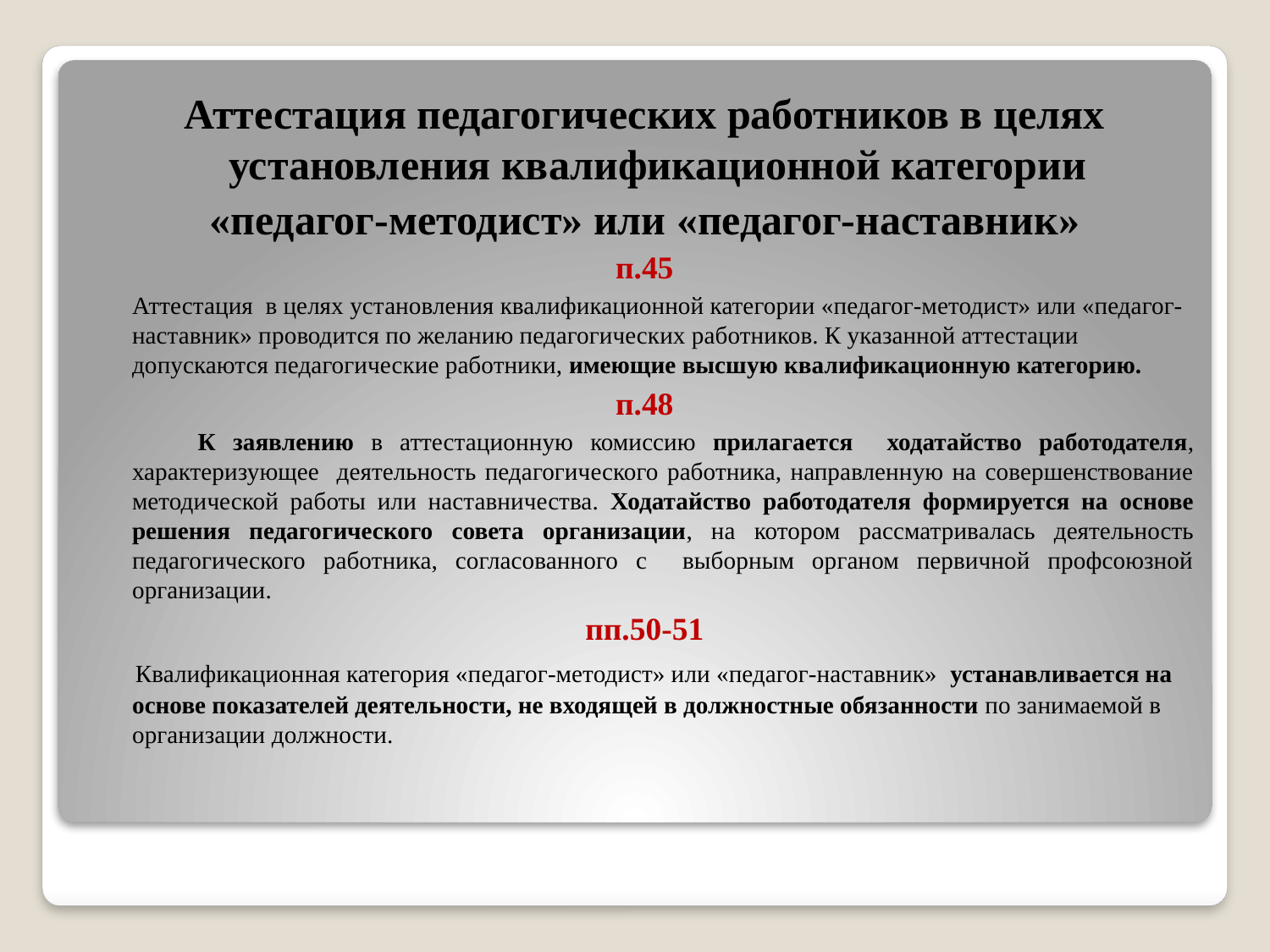

Аттестация педагогических работников в целях установления квалификационной категории
«педагог-методист» или «педагог-наставник»
п.45
      Аттестация  в целях установления квалификационной категории «педагог-методист» или «педагог-наставник» проводится по желанию педагогических работников. К указанной аттестации допускаются педагогические работники, имеющие высшую квалификационную категорию.
п.48
      К заявлению в аттестационную комиссию прилагается  ходатайство работодателя, характеризующее  деятельность педагогического работника, направленную на совершенствование методической работы или наставничества. Ходатайство работодателя формируется на основе решения педагогического совета организации, на котором рассматривалась деятельность педагогического работника, согласованного с  выборным органом первичной профсоюзной организации.
пп.50-51
     Квалификационная категория «педагог-методист» или «педагог-наставник»  устанавливается на основе показателей деятельности, не входящей в должностные обязанности по занимаемой в организации должности.